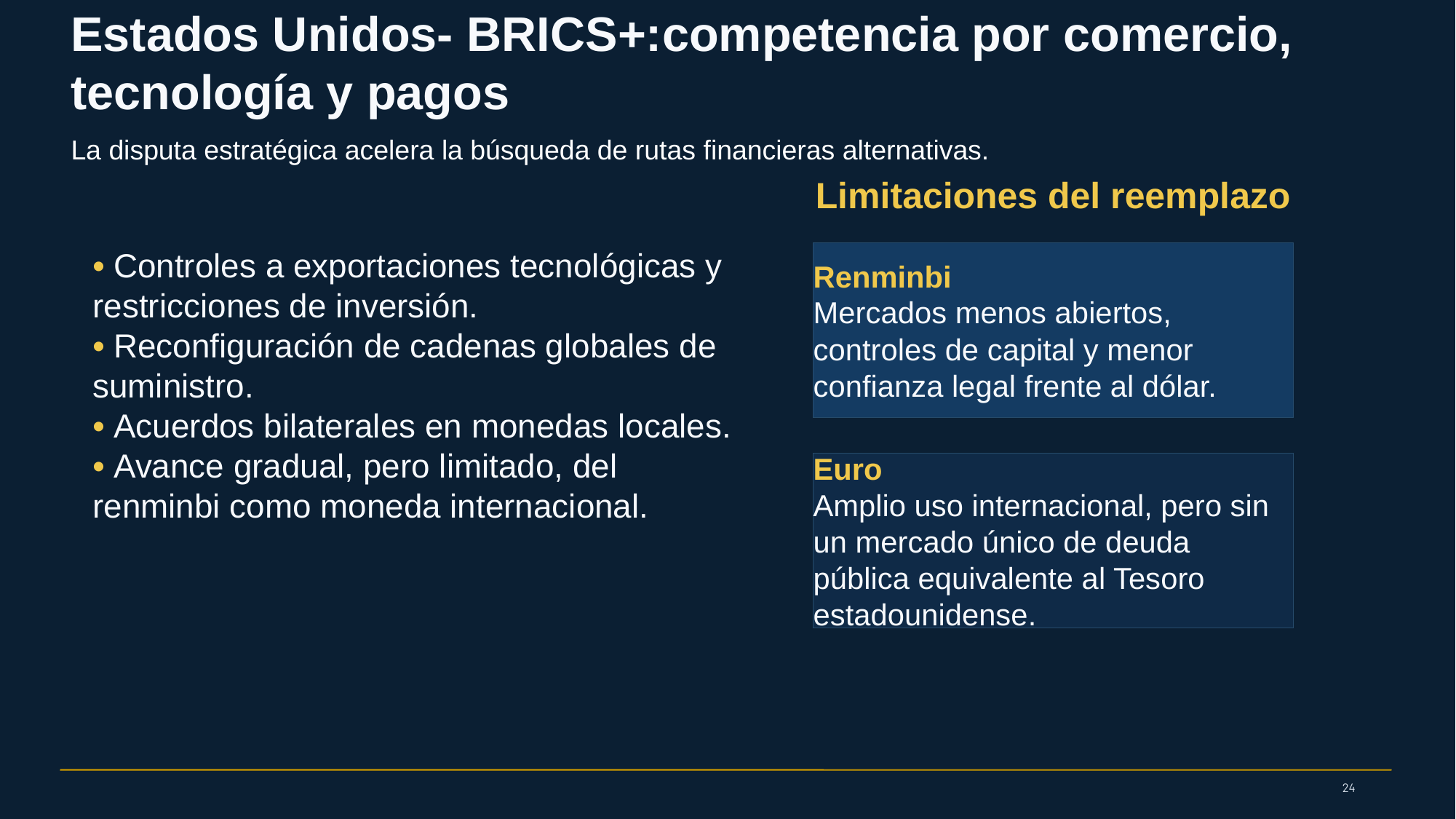

Estados Unidos- BRICS+:competencia por comercio, tecnología y pagos
La disputa estratégica acelera la búsqueda de rutas financieras alternativas.
Limitaciones del reemplazo
• Controles a exportaciones tecnológicas y restricciones de inversión.
• Reconfiguración de cadenas globales de suministro.
• Acuerdos bilaterales en monedas locales.
• Avance gradual, pero limitado, del renminbi como moneda internacional.
Renminbi
Mercados menos abiertos, controles de capital y menor confianza legal frente al dólar.
Euro
Amplio uso internacional, pero sin un mercado único de deuda pública equivalente al Tesoro estadounidense.
24